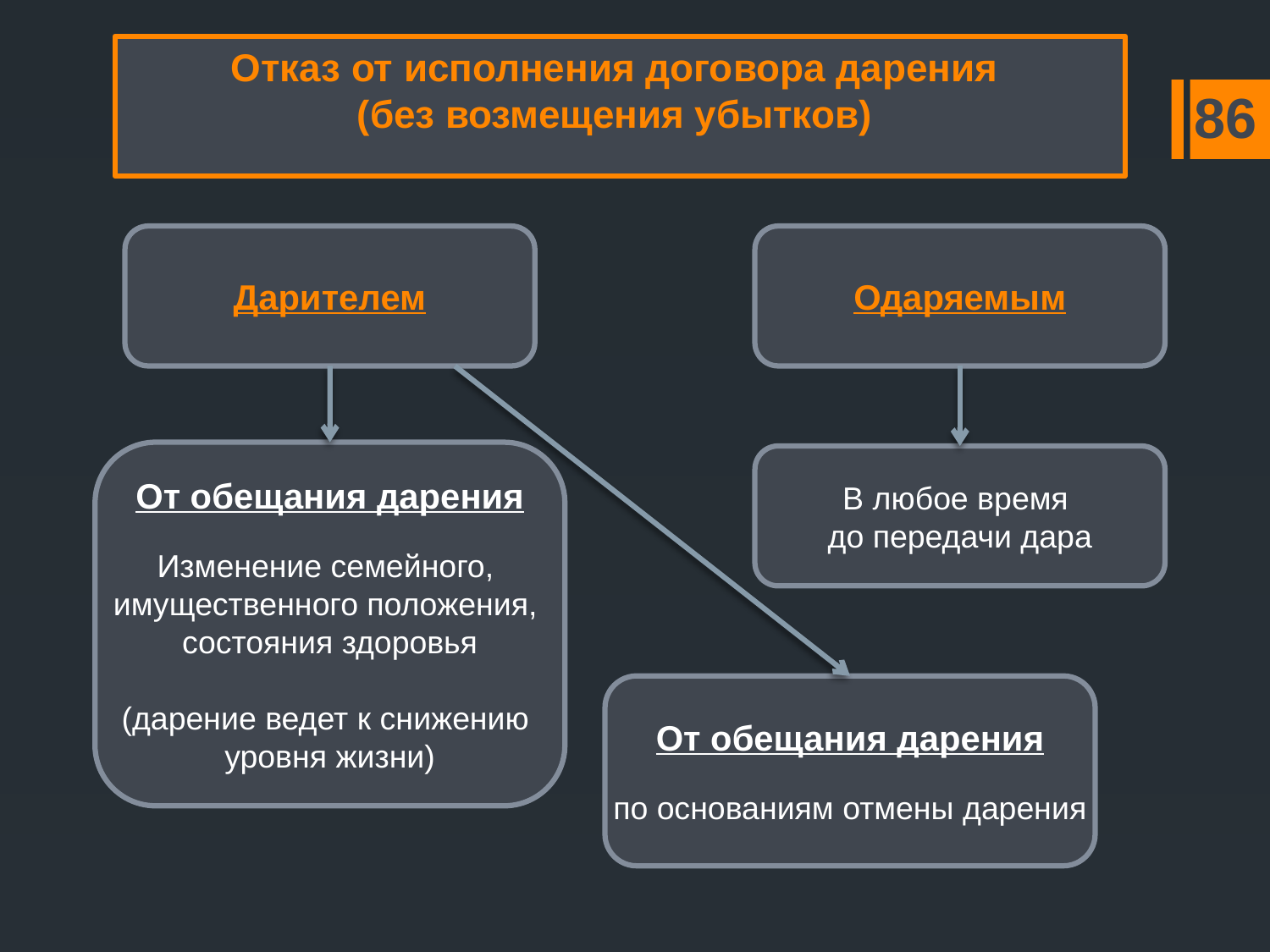

# Отказ от исполнения договора дарения (без возмещения убытков)
 86
Дарителем
Одаряемым
От обещания дарения

Изменение семейного,
имущественного положения,
состояния здоровья

(дарение ведет к снижению
уровня жизни)
В любое время
до передачи дара
От обещания дарения

по основаниям отмены дарения